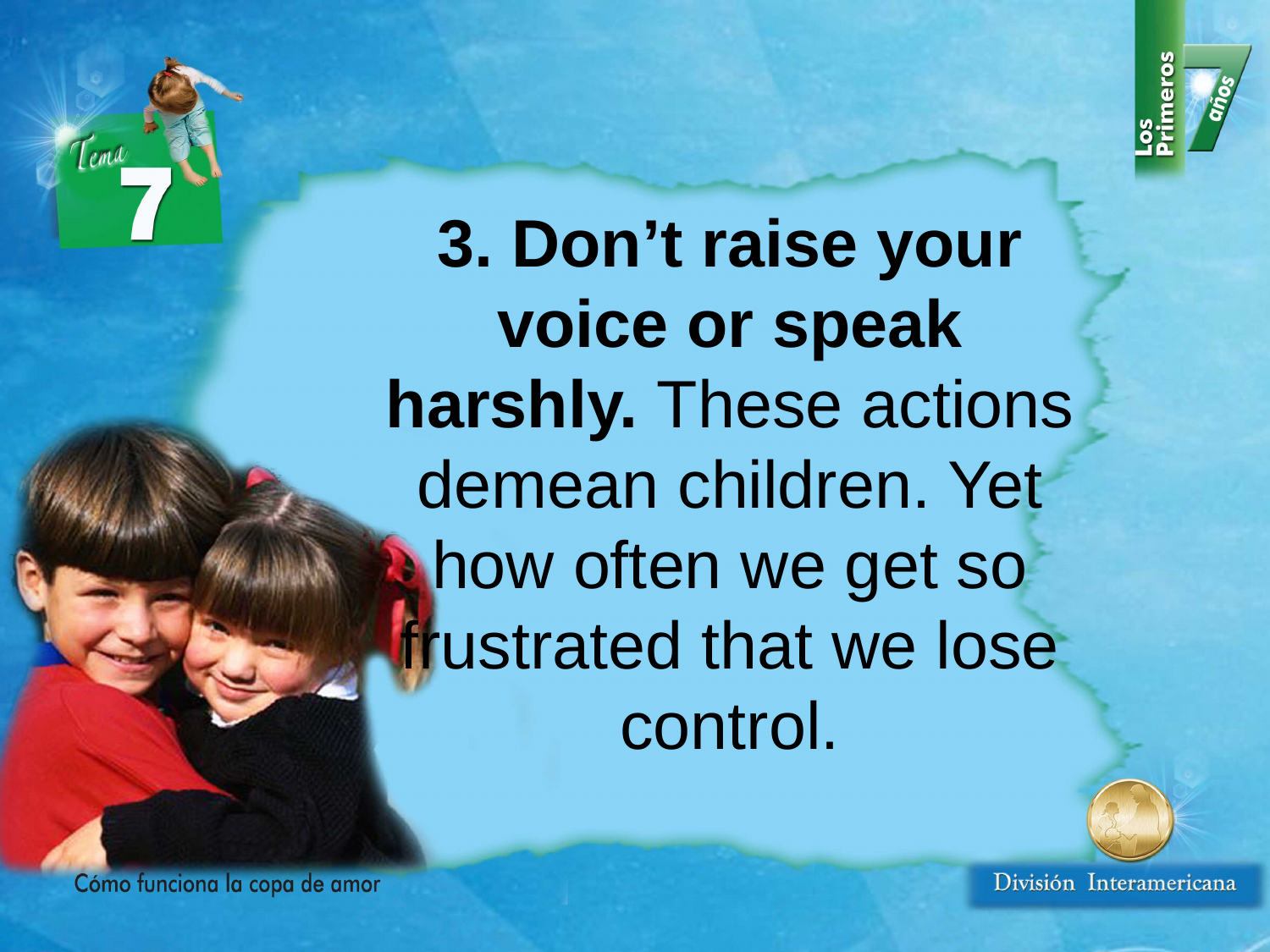

3. Don’t raise your voice or speak harshly. These actions demean children. Yet how often we get so frustrated that we lose control.